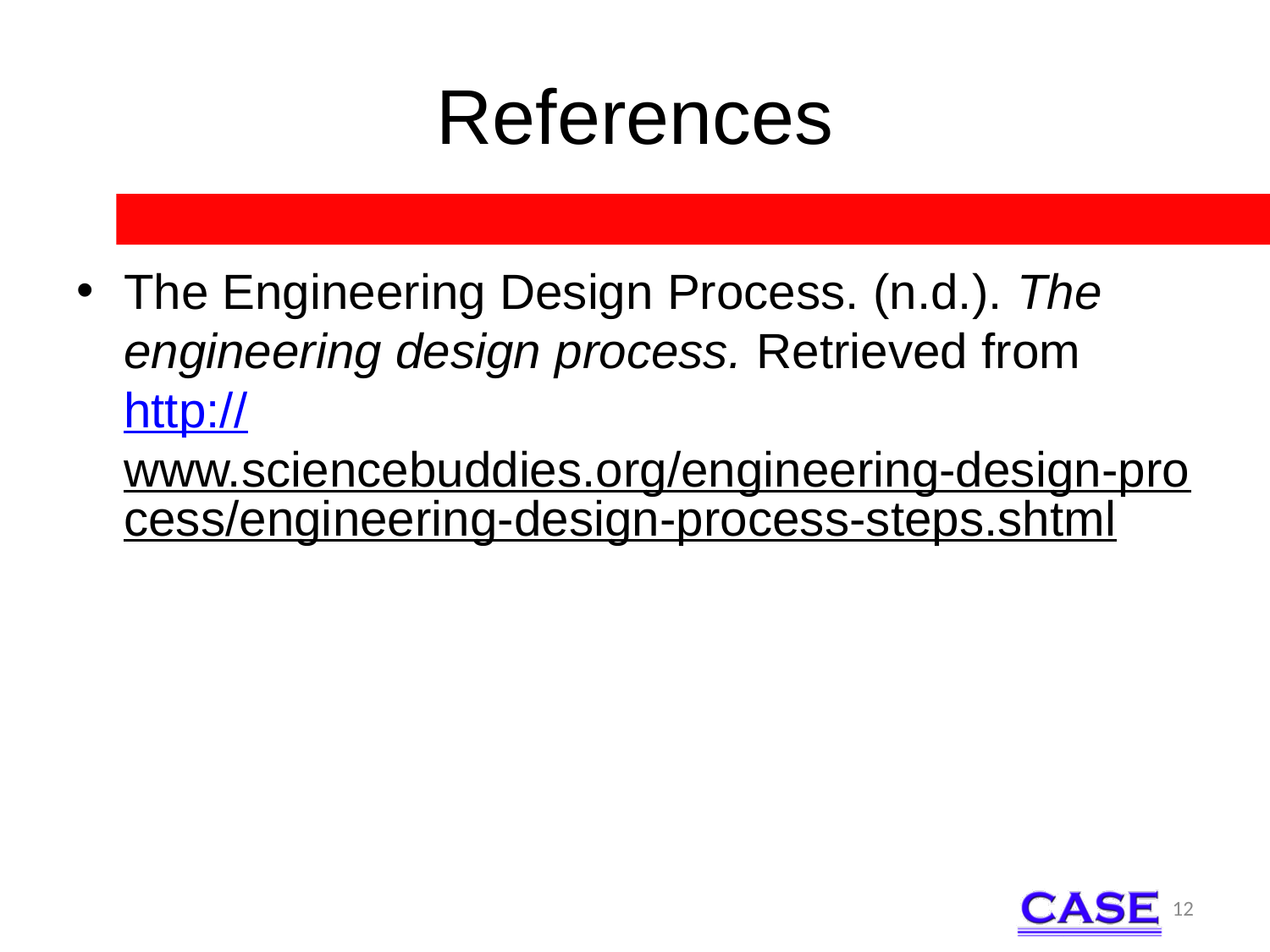

# References
The Engineering Design Process. (n.d.). The engineering design process. Retrieved from http://www.sciencebuddies.org/engineering-design-process/engineering-design-process-steps.shtml
12